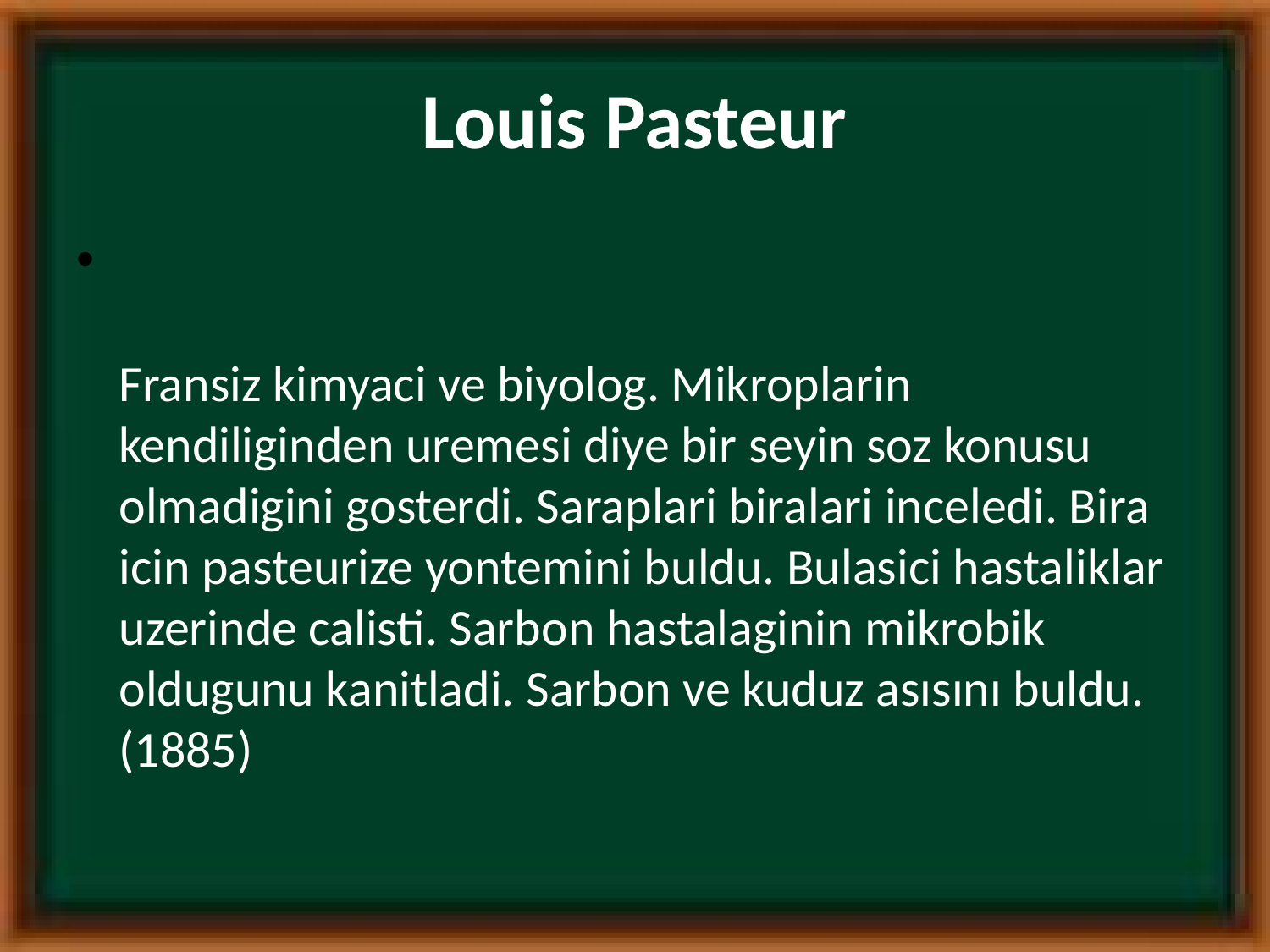

# Louis Pasteur
Fransiz kimyaci ve biyolog. Mikroplarin kendiliginden uremesi diye bir seyin soz konusu olmadigini gosterdi. Saraplari biralari inceledi. Bira icin pasteurize yontemini buldu. Bulasici hastaliklar uzerinde calisti. Sarbon hastalaginin mikrobik oldugunu kanitladi. Sarbon ve kuduz asısını buldu.(1885)